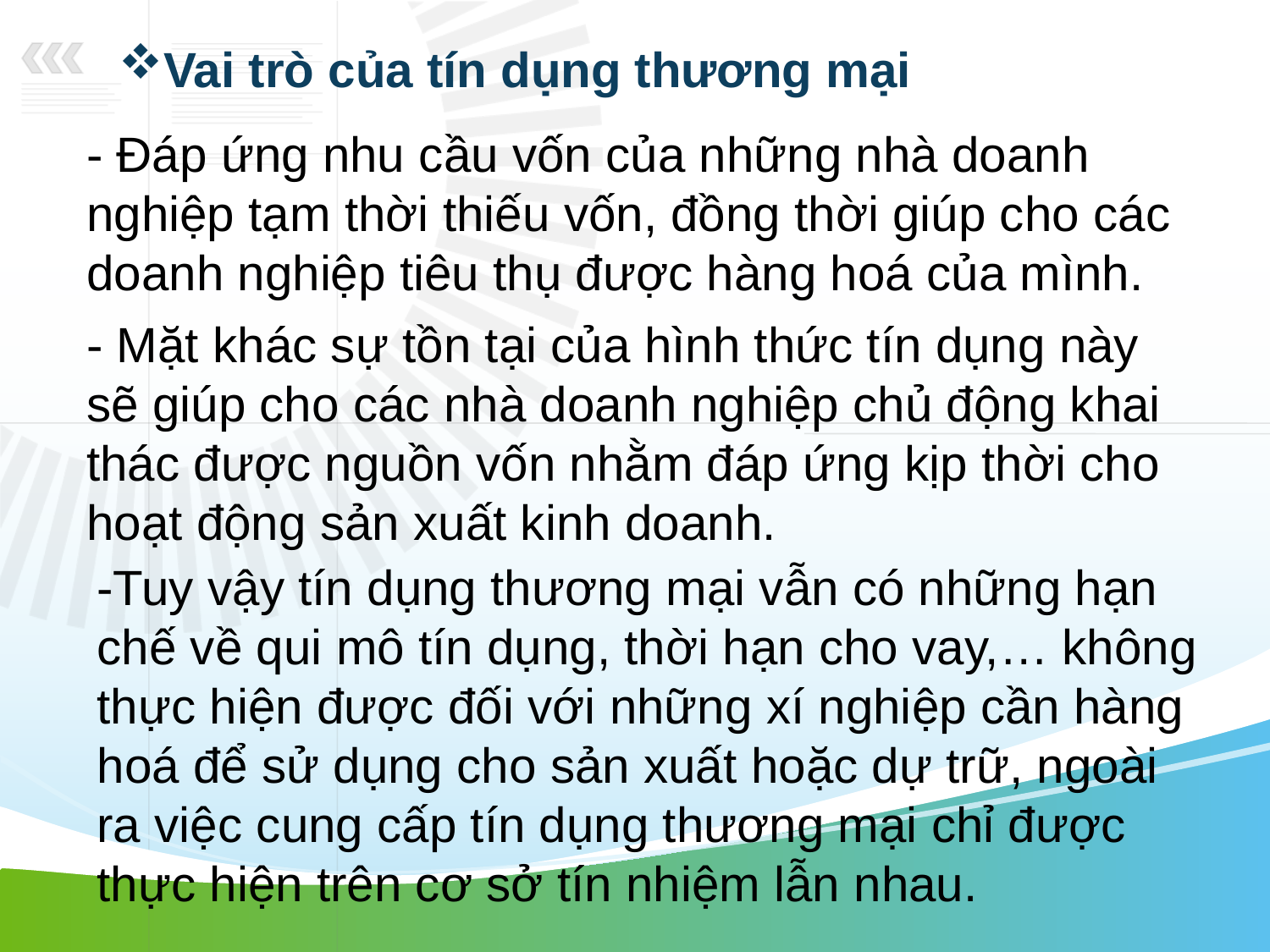

Vai trò của tín dụng thương mại
- Đáp ứng nhu cầu vốn của những nhà doanh nghiệp tạm thời thiếu vốn, đồng thời giúp cho các doanh nghiệp tiêu thụ được hàng hoá của mình.
- Mặt khác sự tồn tại của hình thức tín dụng này sẽ giúp cho các nhà doanh nghiệp chủ động khai thác được nguồn vốn nhằm đáp ứng kịp thời cho hoạt động sản xuất kinh doanh.
-Tuy vậy tín dụng thương mại vẫn có những hạn chế về qui mô tín dụng, thời hạn cho vay,… không thực hiện được đối với những xí nghiệp cần hàng hoá để sử dụng cho sản xuất hoặc dự trữ, ngoài ra việc cung cấp tín dụng thương mại chỉ được thực hiện trên cơ sở tín nhiệm lẫn nhau.